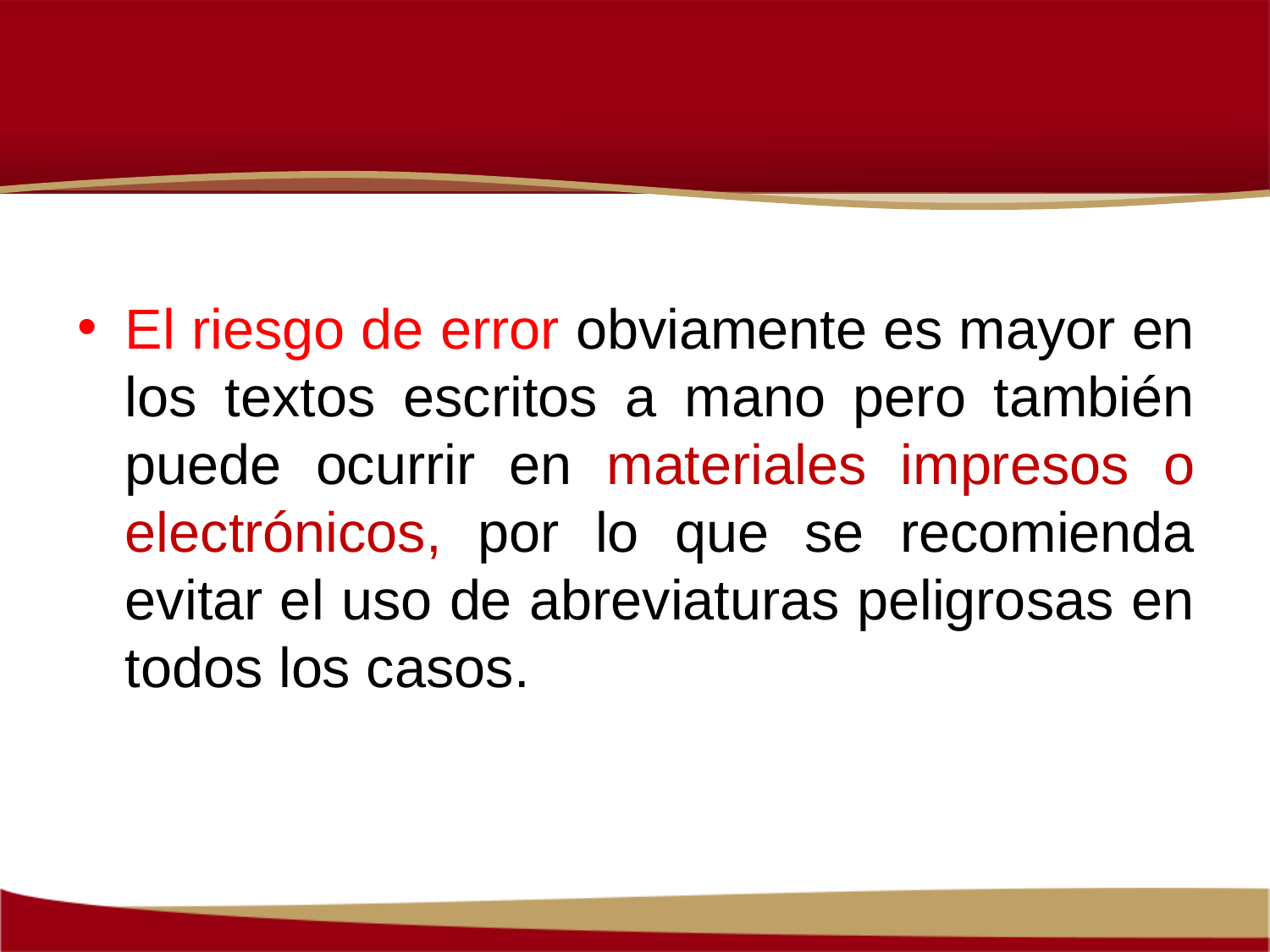

#
El riesgo de error obviamente es mayor en los textos escritos a mano pero también puede ocurrir en materiales impresos o electrónicos, por lo que se recomienda evitar el uso de abreviaturas peligrosas en todos los casos.